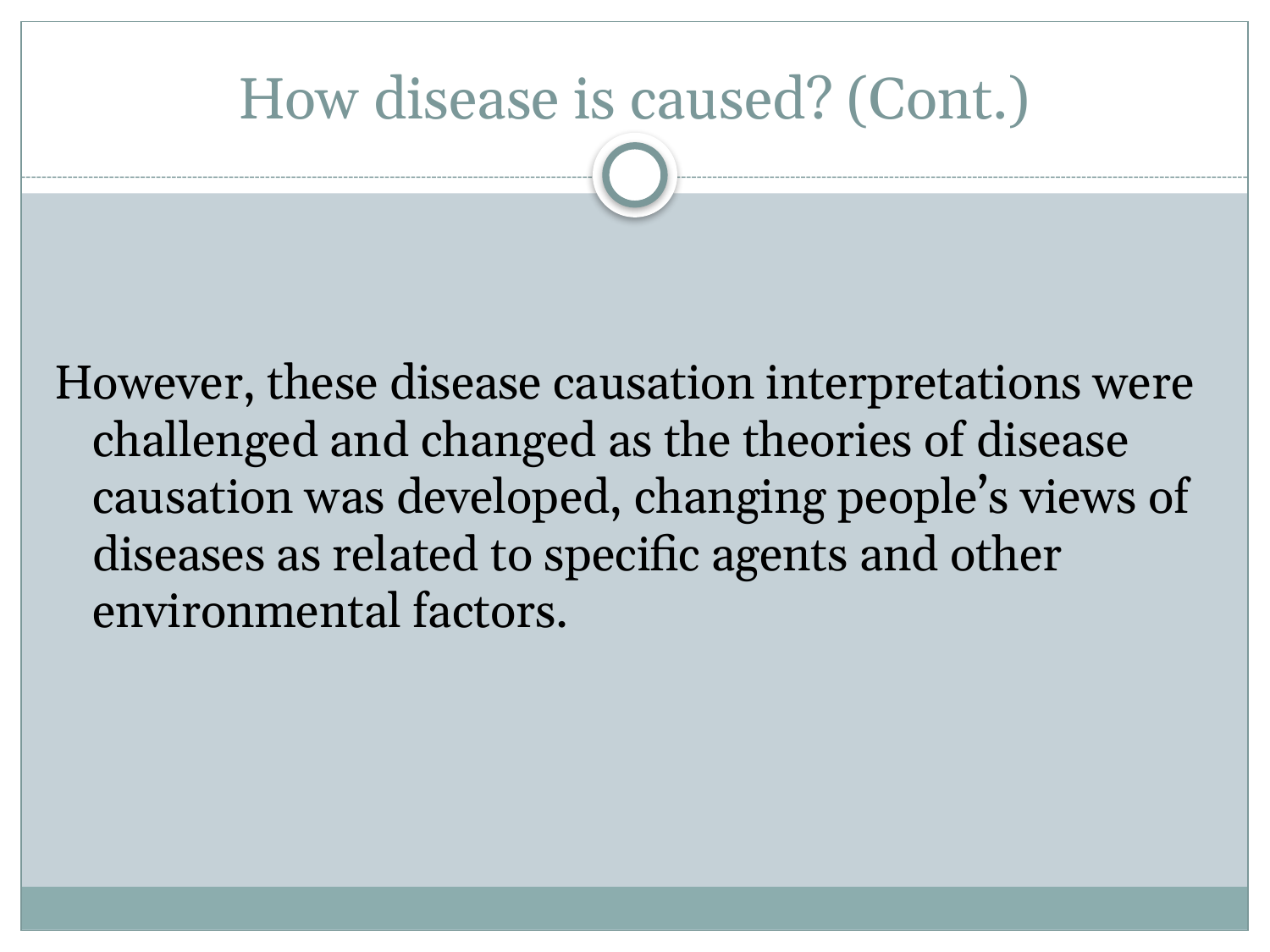

# How disease is caused? (Cont.)

However, these disease causation interpretations were challenged and changed as the theories of disease causation was developed, changing people’s views of diseases as related to specific agents and other environmental factors.